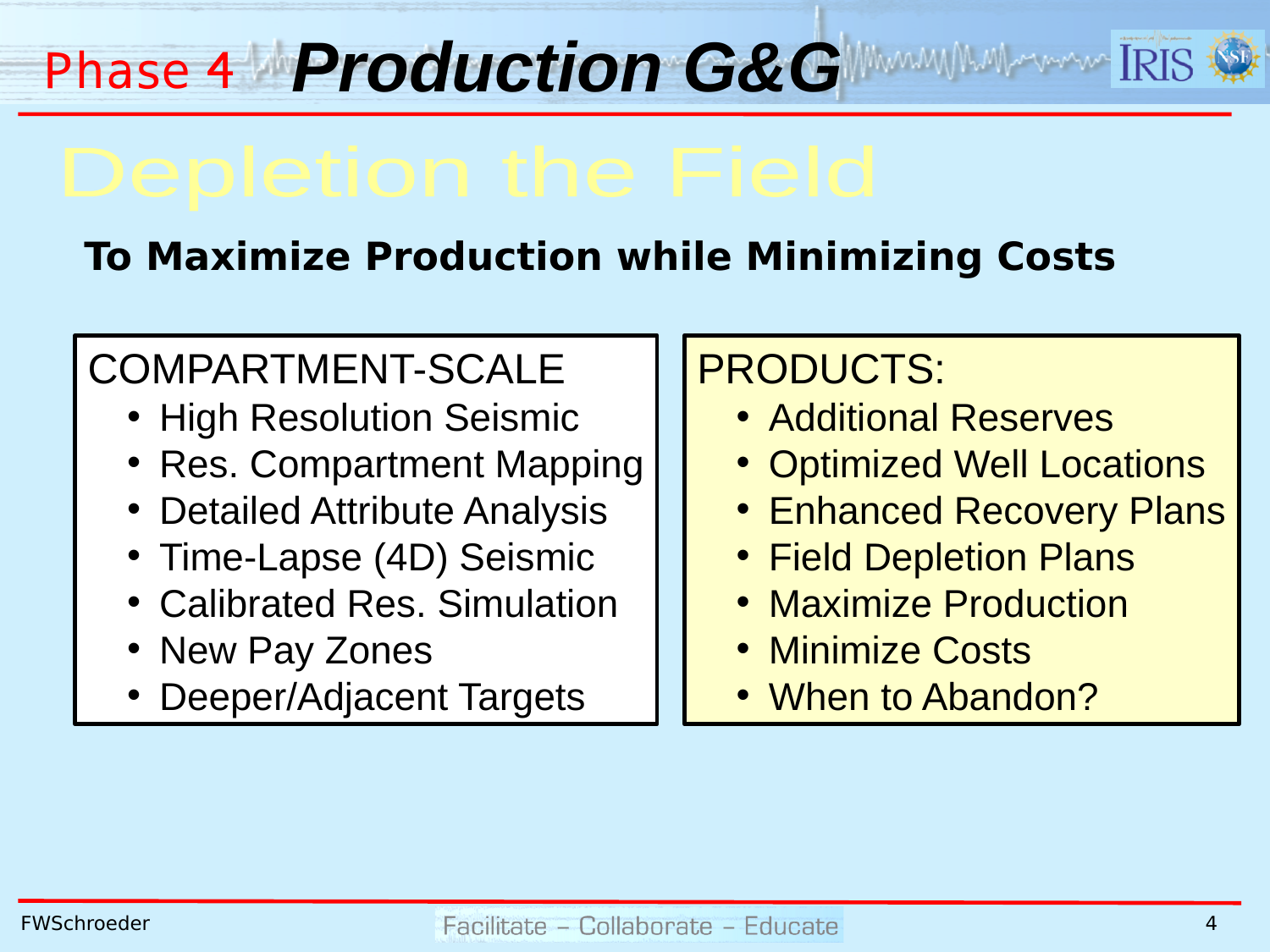

Production G&G
# Phase 4
Depletion the Field

To Maximize Production while Minimizing Costs
COMPARTMENT-SCALE
High Resolution Seismic
Res. Compartment Mapping
Detailed Attribute Analysis
Time-Lapse (4D) Seismic
Calibrated Res. Simulation
New Pay Zones
Deeper/Adjacent Targets
PRODUCTS:
Additional Reserves
Optimized Well Locations
Enhanced Recovery Plans
Field Depletion Plans
Maximize Production
Minimize Costs
When to Abandon?